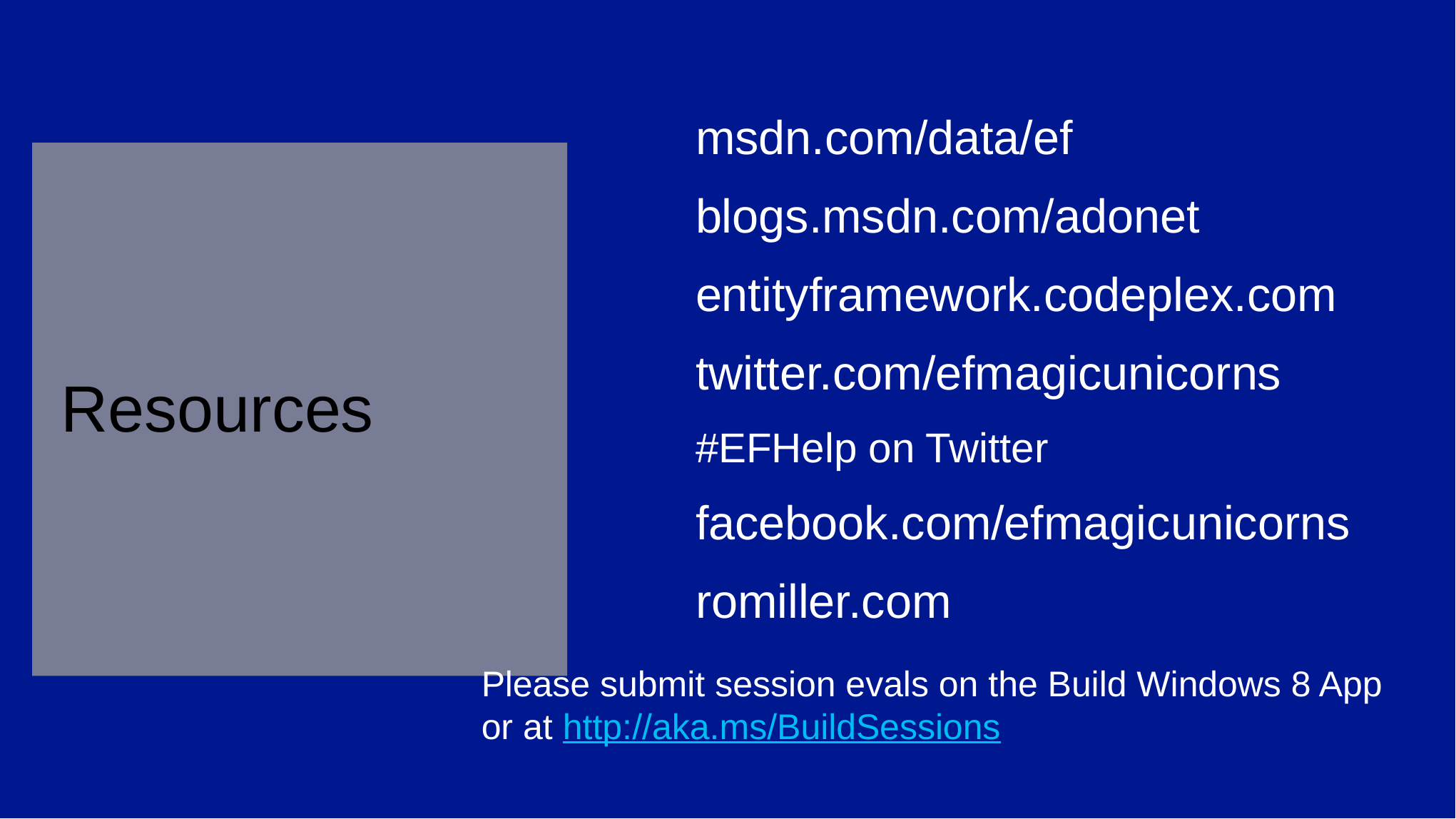

# Resources
msdn.com/data/ef
blogs.msdn.com/adonet
entityframework.codeplex.com
twitter.com/efmagicunicorns
#EFHelp on Twitter
facebook.com/efmagicunicorns
romiller.com

Please submit session evals on the Build Windows 8 App or at http://aka.ms/BuildSessions